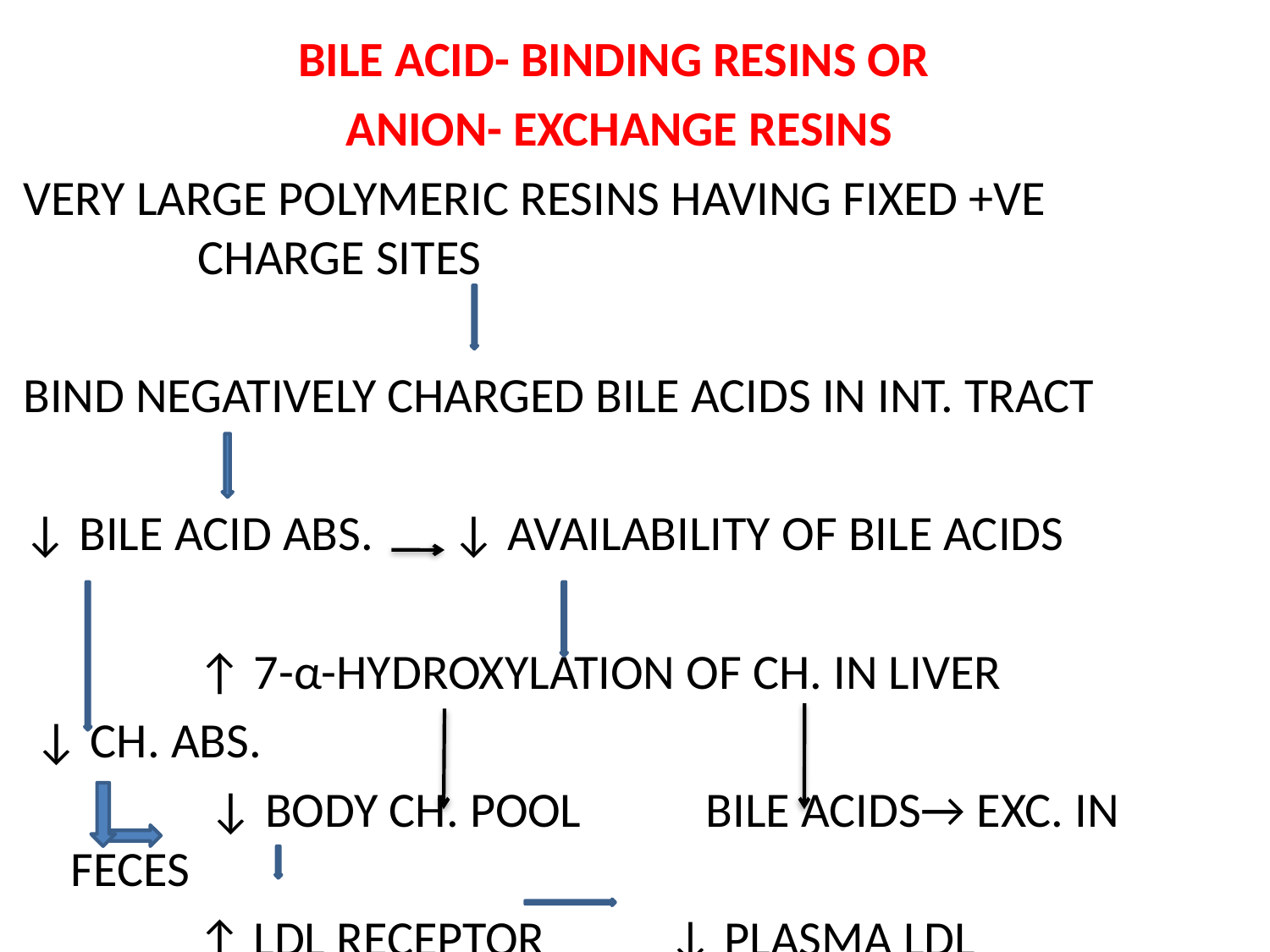

BILE ACID- BINDING RESINS OR
ANION- EXCHANGE RESINS
VERY LARGE POLYMERIC RESINS HAVING FIXED +VE 			CHARGE SITES

BIND NEGATIVELY CHARGED BILE ACIDS IN INT. TRACT

↓ BILE ACID ABS.       ↓ AVAILABILITY OF BILE ACIDS

		↑ 7-α-HYDROXYLATION OF CH. IN LIVER
 ↓ CH. ABS.
	 	 ↓ BODY CH. POOL	BILE ACIDS→ EXC. IN FECES
		↑ LDL RECEPTOR 	        ↓ PLASMA LDL